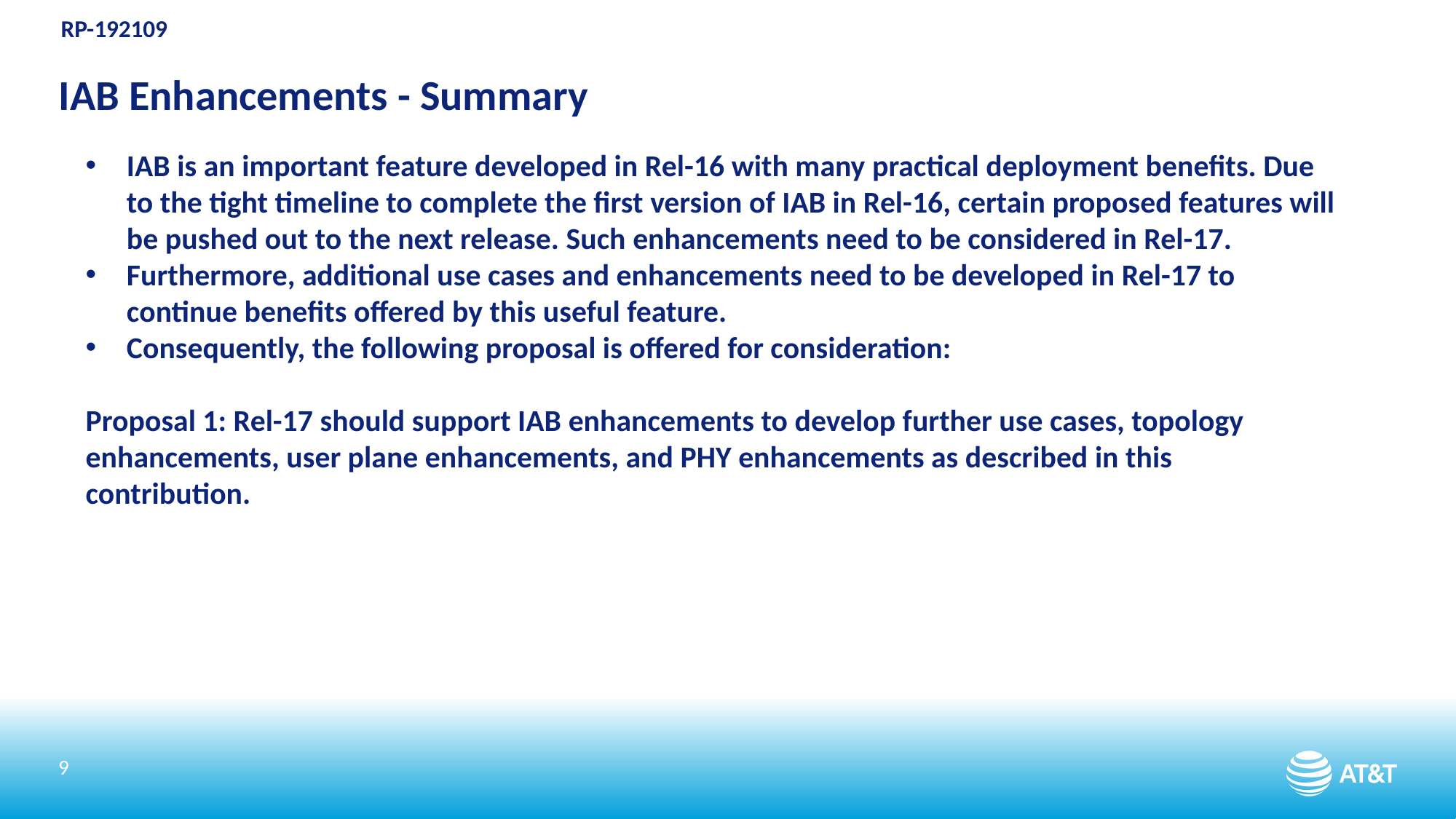

# IAB Enhancements - Summary
IAB is an important feature developed in Rel-16 with many practical deployment benefits. Due to the tight timeline to complete the first version of IAB in Rel-16, certain proposed features will be pushed out to the next release. Such enhancements need to be considered in Rel-17.
Furthermore, additional use cases and enhancements need to be developed in Rel-17 to continue benefits offered by this useful feature.
Consequently, the following proposal is offered for consideration:

Proposal 1: Rel-17 should support IAB enhancements to develop further use cases, topology enhancements, user plane enhancements, and PHY enhancements as described in this contribution.

9